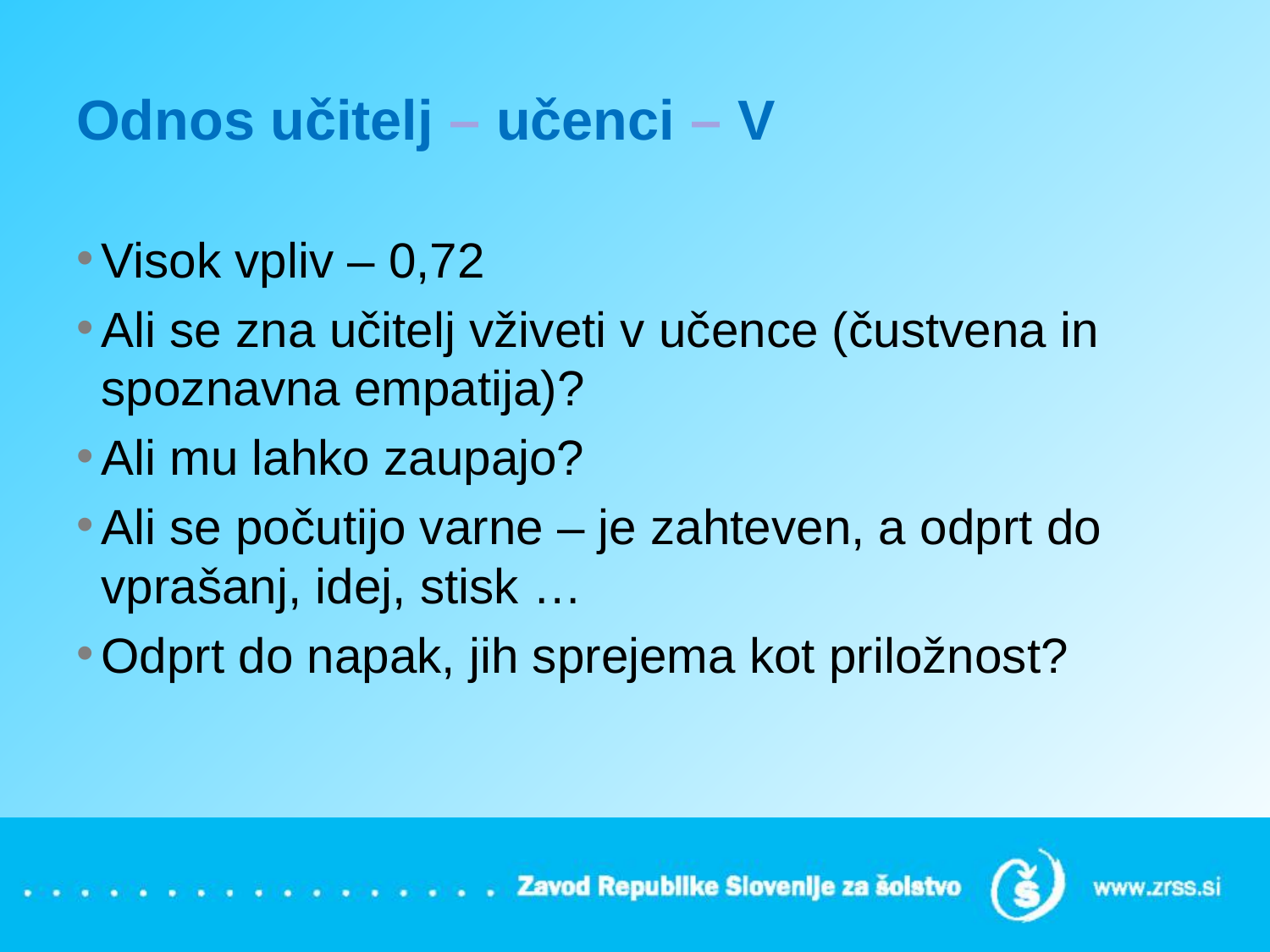

# Odnos učitelj – učenci – V
Visok vpliv – 0,72
Ali se zna učitelj vživeti v učence (čustvena in spoznavna empatija)?
Ali mu lahko zaupajo?
Ali se počutijo varne – je zahteven, a odprt do vprašanj, idej, stisk …
Odprt do napak, jih sprejema kot priložnost?